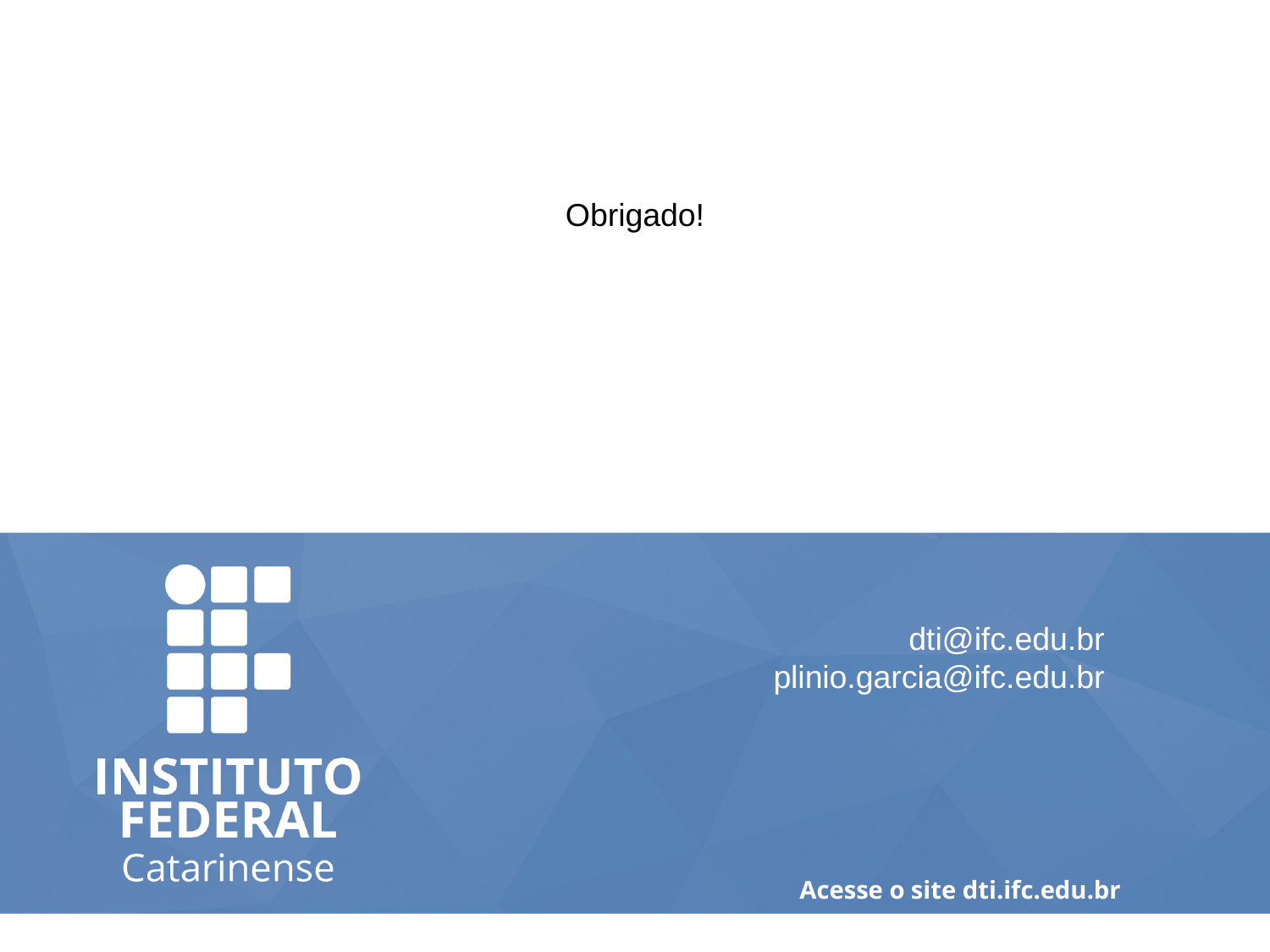

Obrigado!

dti@ifc.edu.br
plinio.garcia@ifc.edu.br

Acesse o site dti.ifc.edu.br